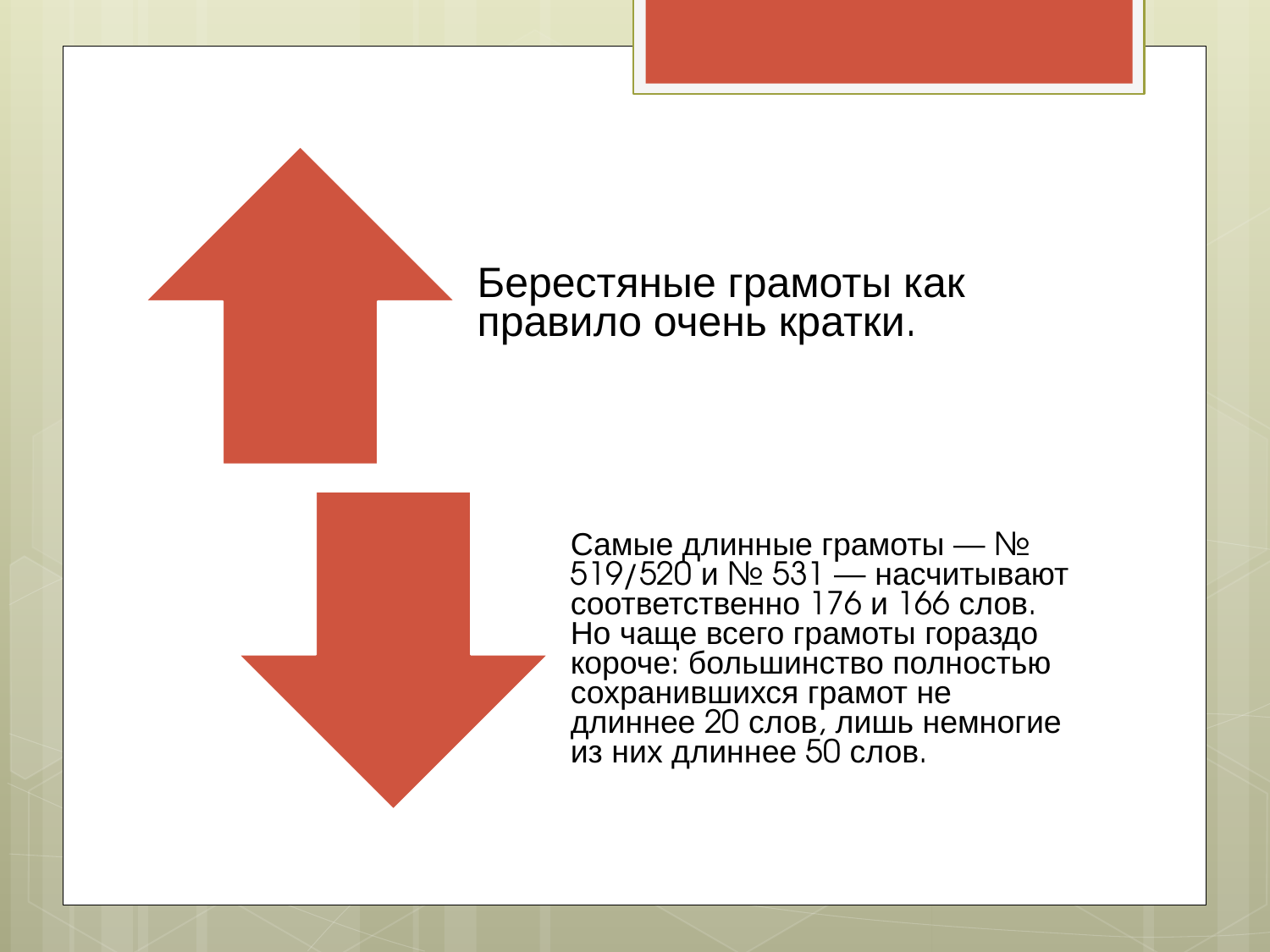

Берестяные грамоты как правило очень кратки.
Самые длинные грамоты — № 519/520 и № 531 — насчитывают соответственно 176 и 166 слов. Но чаще всего грамоты гораздо короче: большинство полностью сохранившихся грамот не длиннее 20 слов, лишь немногие из них длиннее 50 слов.